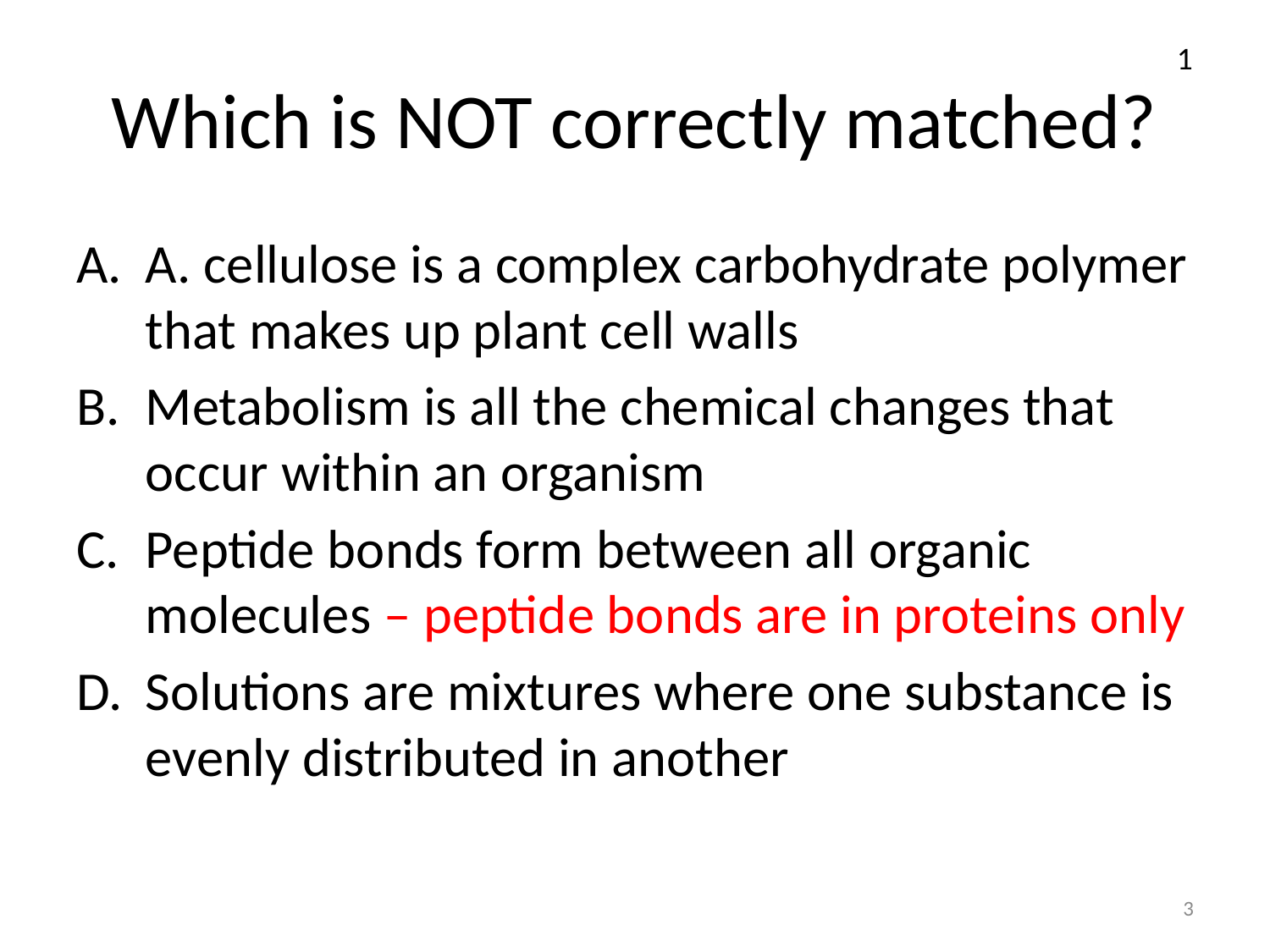

1
# Which is NOT correctly matched?
A. cellulose is a complex carbohydrate polymer that makes up plant cell walls
Metabolism is all the chemical changes that occur within an organism
Peptide bonds form between all organic molecules – peptide bonds are in proteins only
Solutions are mixtures where one substance is evenly distributed in another
3